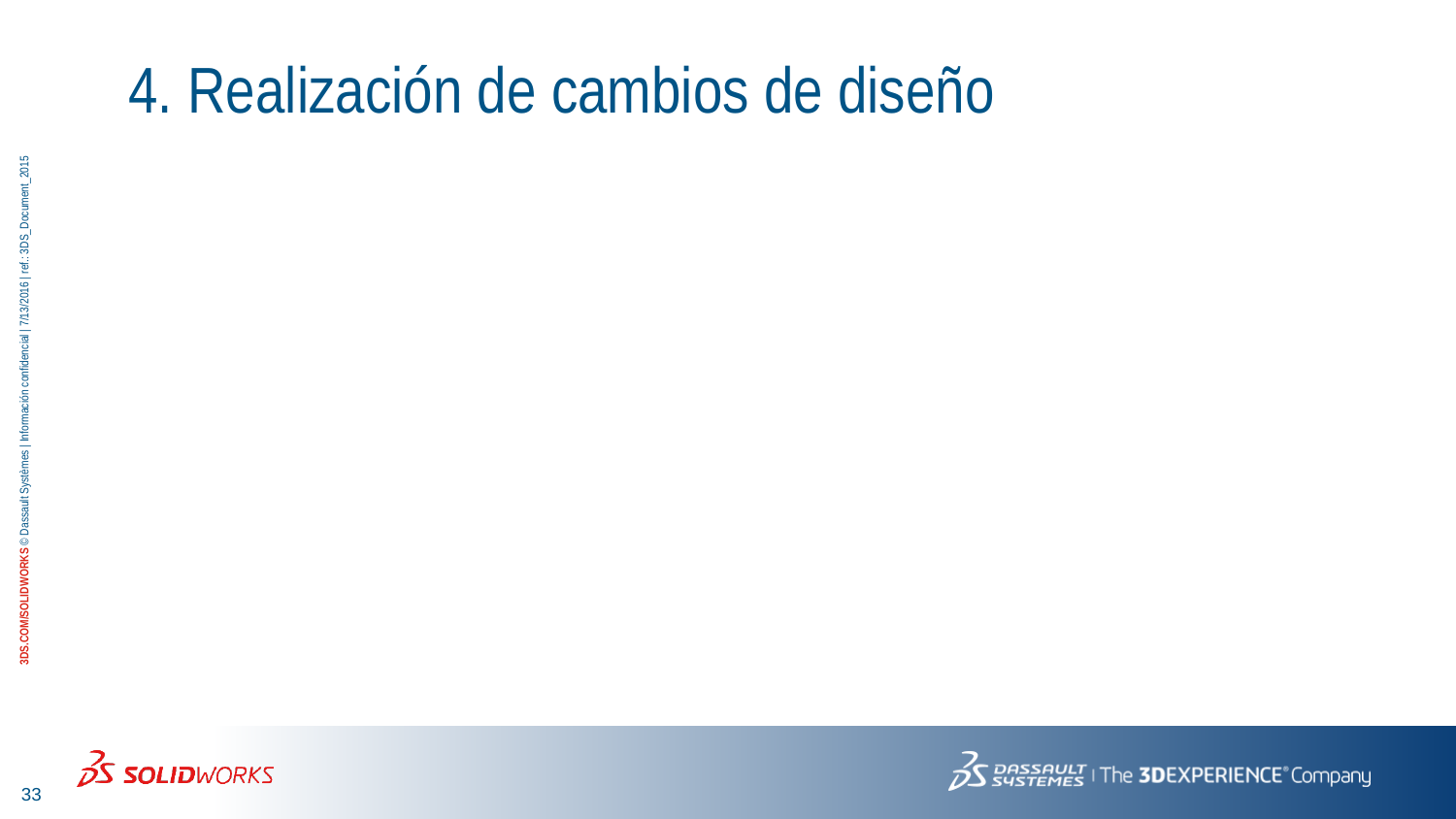

# 4. Realización de cambios de diseño